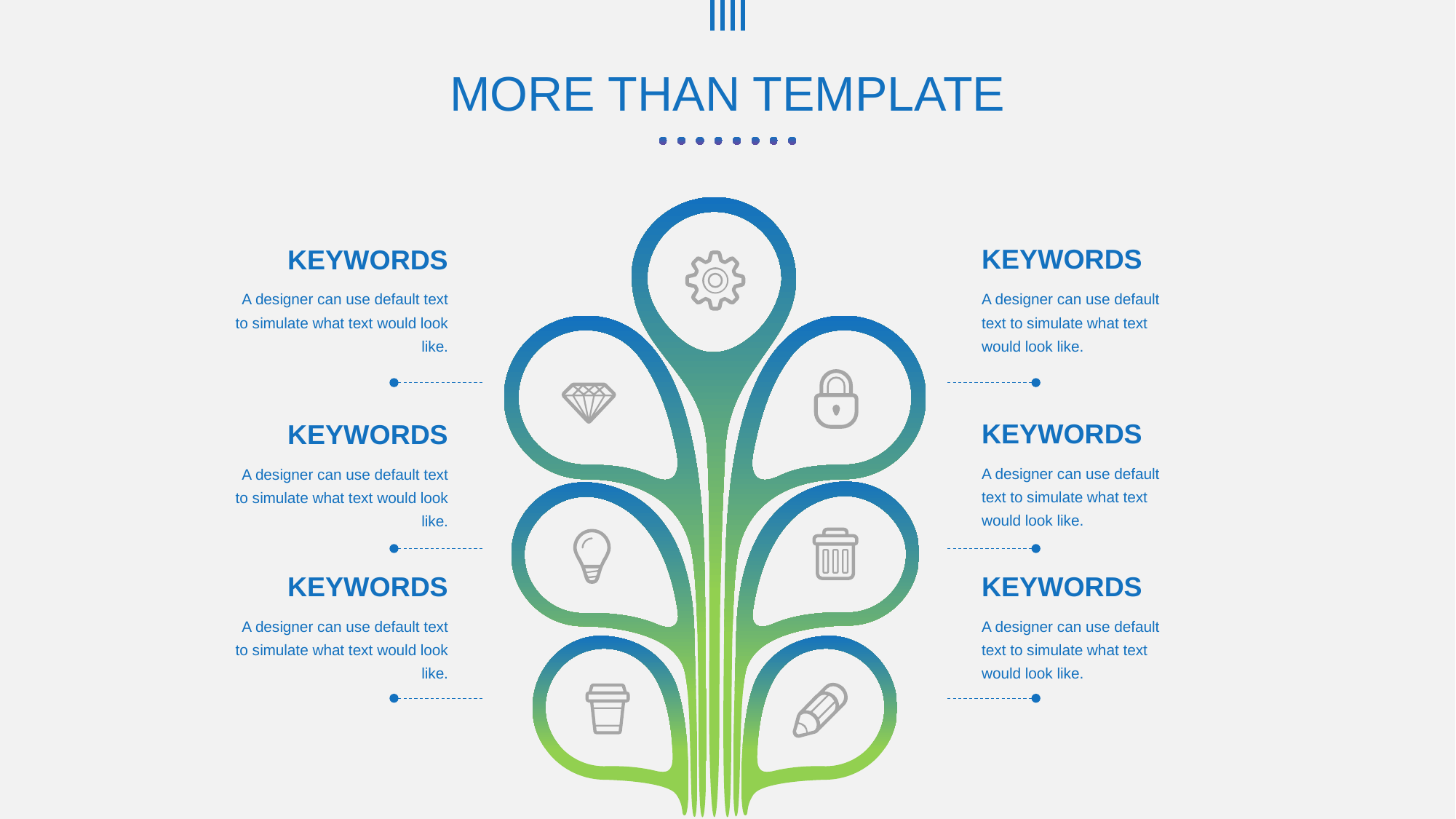

MORE THAN TEMPLATE

KEYWORDS
KEYWORDS

A designer can use default text to simulate what text would look like.
A designer can use default text to simulate what text would look like.

KEYWORDS
KEYWORDS
A designer can use default text to simulate what text would look like.
A designer can use default text to simulate what text would look like.

KEYWORDS
KEYWORDS
A designer can use default text to simulate what text would look like.
A designer can use default text to simulate what text would look like.